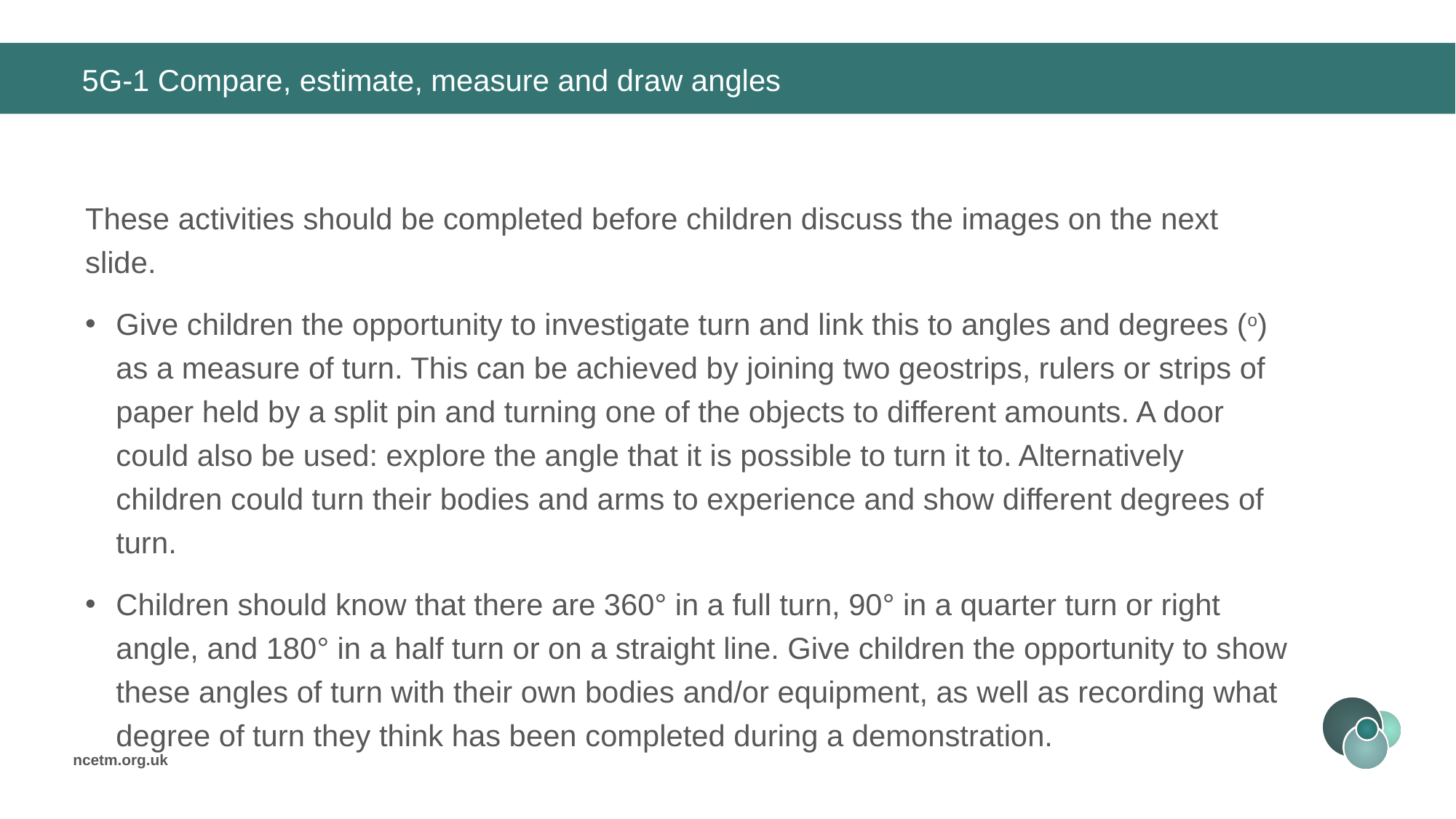

# 5G-1 Compare, estimate, measure and draw angles
These activities should be completed before children discuss the images on the next slide.
Give children the opportunity to investigate turn and link this to angles and degrees (o) as a measure of turn. This can be achieved by joining two geostrips, rulers or strips of paper held by a split pin and turning one of the objects to different amounts. A door could also be used: explore the angle that it is possible to turn it to. Alternatively children could turn their bodies and arms to experience and show different degrees of turn.
Children should know that there are 360° in a full turn, 90° in a quarter turn or right angle, and 180° in a half turn or on a straight line. Give children the opportunity to show these angles of turn with their own bodies and/or equipment, as well as recording what degree of turn they think has been completed during a demonstration.